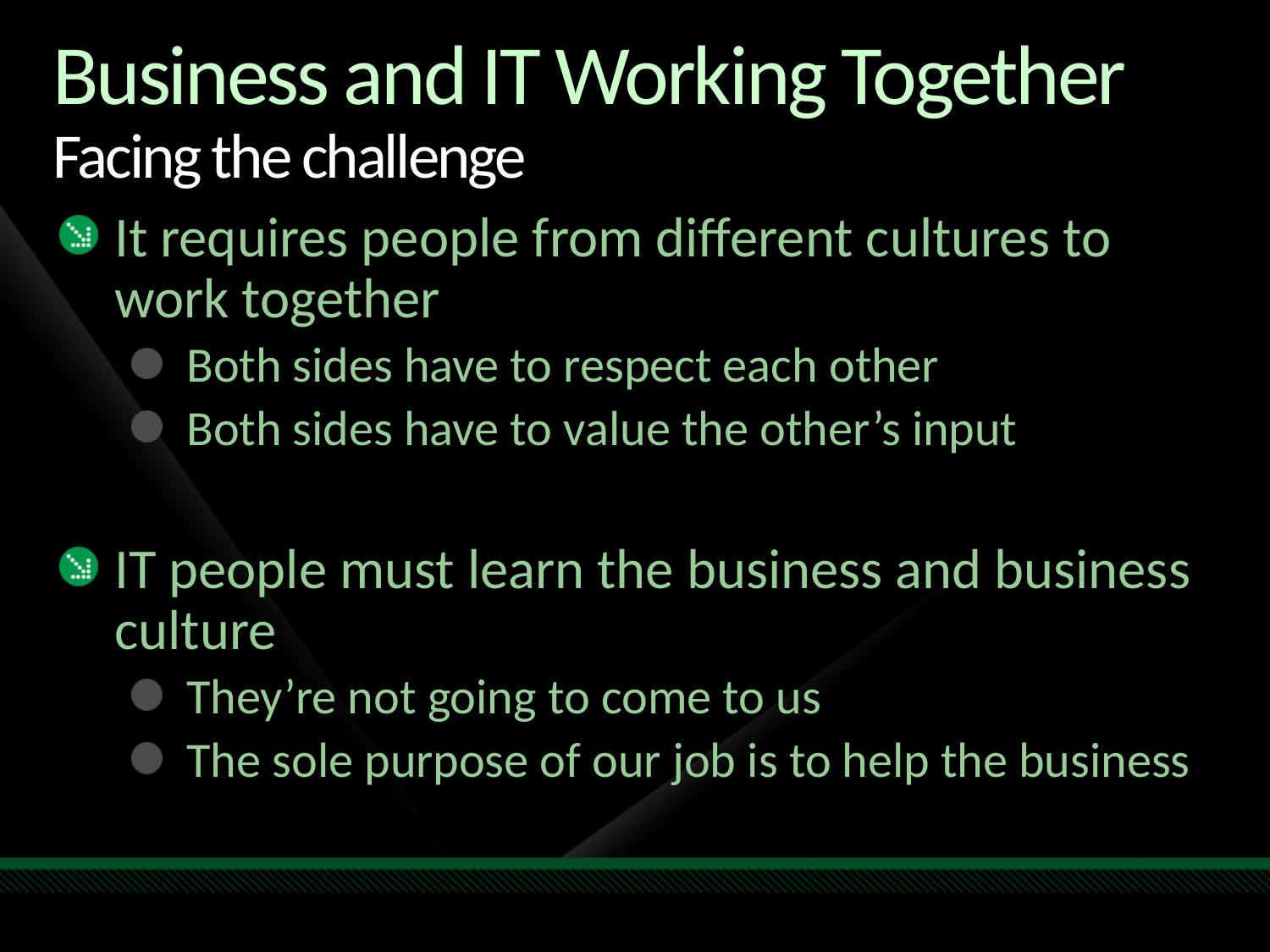

# Business and IT Working Together Facing the challenge
It requires people from different cultures to work together
Both sides have to respect each other
Both sides have to value the other’s input

IT people must learn the business and business culture
They’re not going to come to us
The sole purpose of our job is to help the business